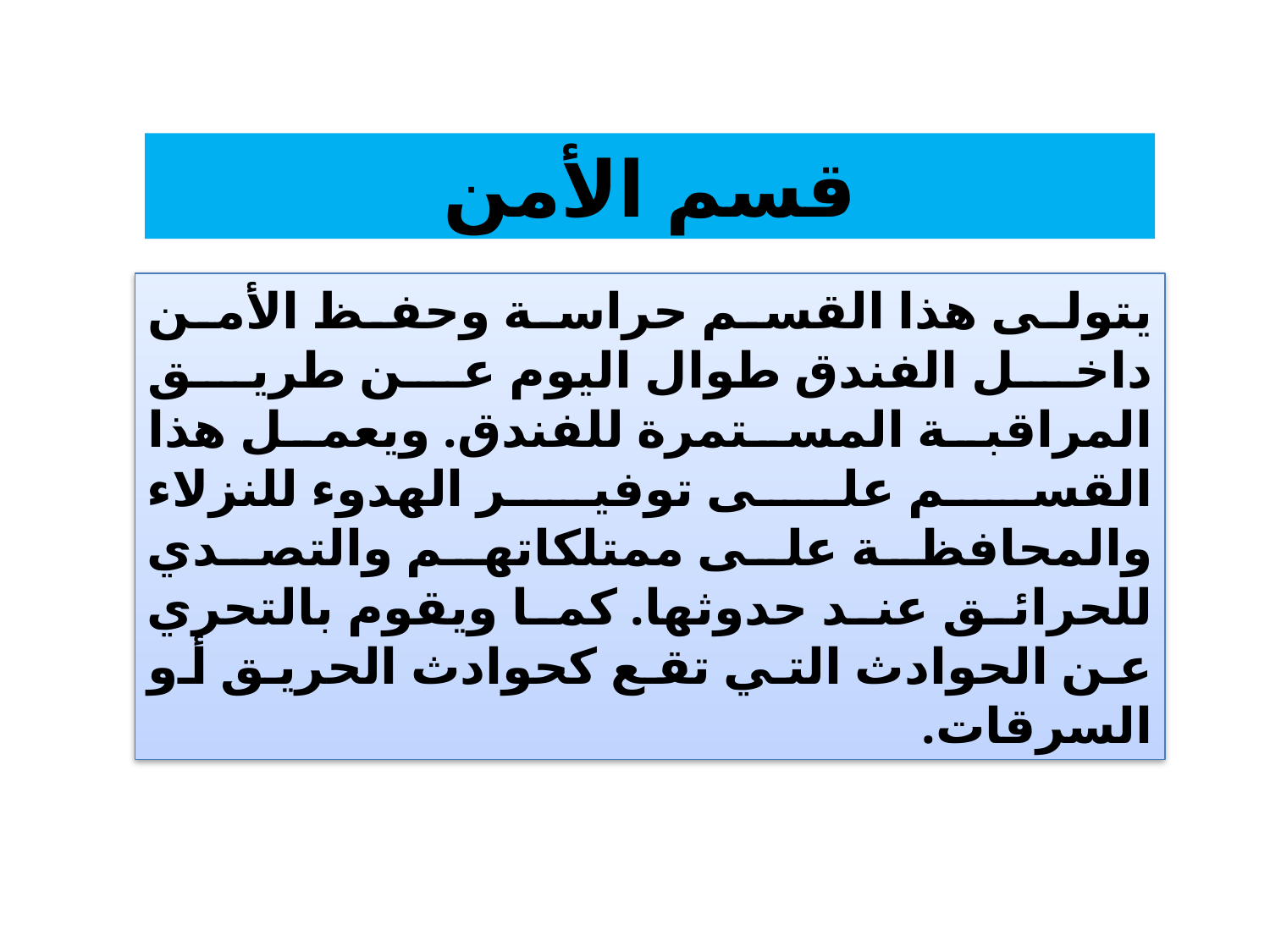

قسم الأمن
يتولى هذا القسم حراسة وحفظ الأمن داخل الفندق طوال اليوم عن طريق المراقبة المستمرة للفندق. ويعمل هذا القسم على توفير الهدوء للنزلاء والمحافظة على ممتلكاتهم والتصدي للحرائق عند حدوثها. كما ويقوم بالتحري عن الحوادث التي تقع كحوادث الحريق أو السرقات.